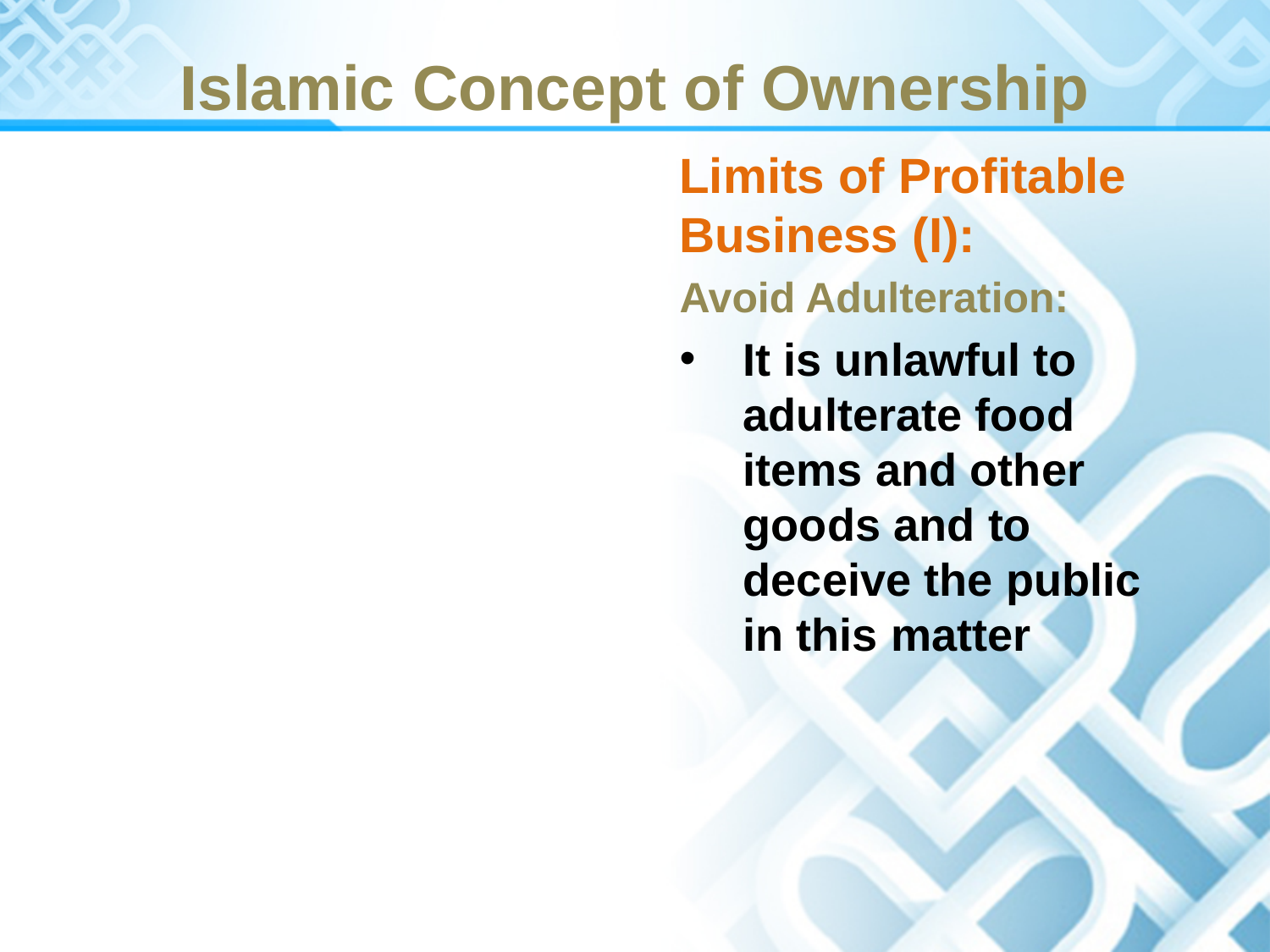

Islamic Concept of Ownership
Limits of Profitable Business (I):
Avoid Adulteration:
It is unlawful to adulterate food items and other goods and to deceive the public in this matter